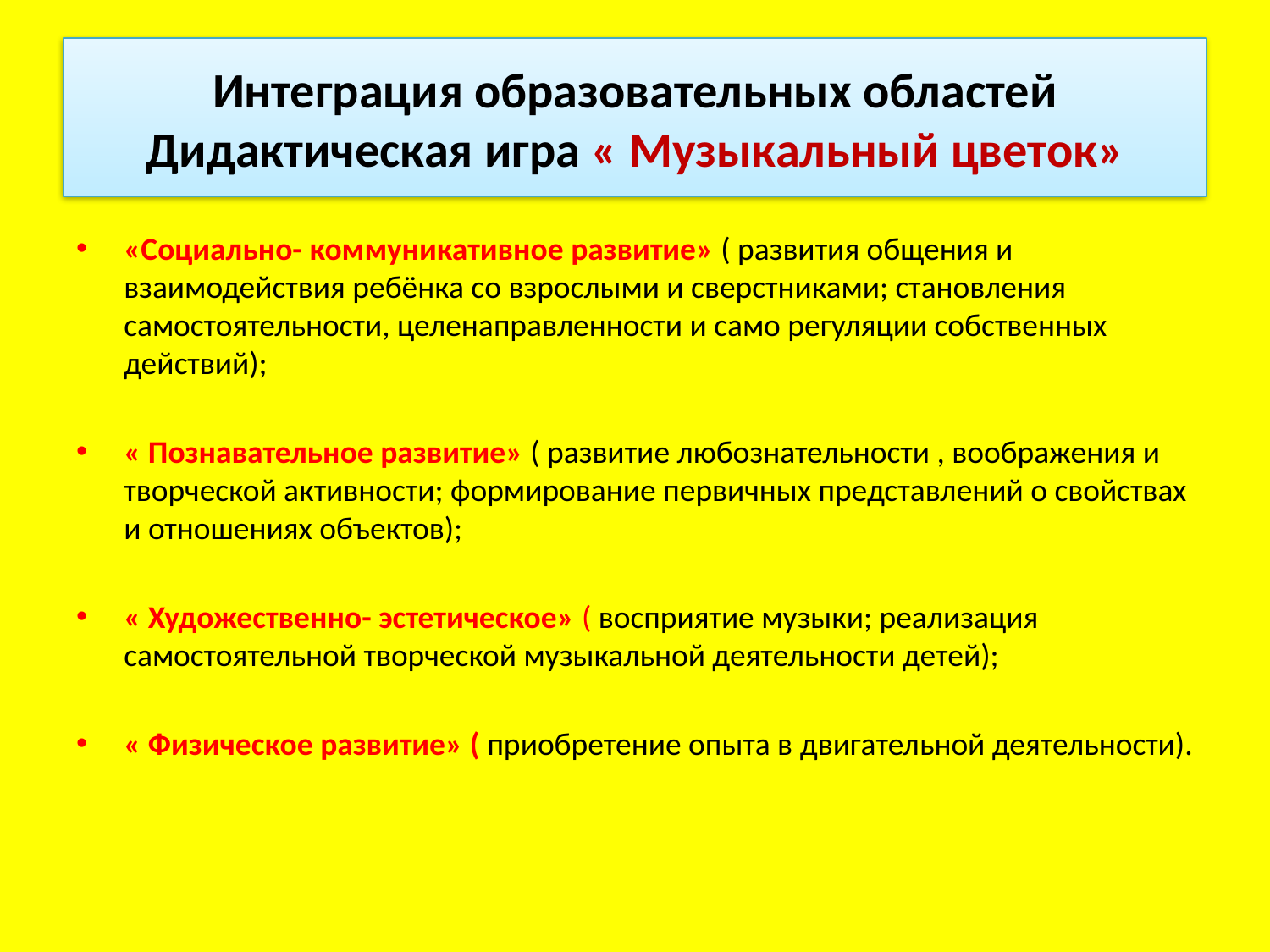

# Интеграция образовательных областей Дидактическая игра « Музыкальный цветок»
«Социально- коммуникативное развитие» ( развития общения и взаимодействия ребёнка со взрослыми и сверстниками; становления самостоятельности, целенаправленности и само регуляции собственных действий);

« Познавательное развитие» ( развитие любознательности , воображения и творческой активности; формирование первичных представлений о свойствах и отношениях объектов);

« Художественно- эстетическое» ( восприятие музыки; реализация самостоятельной творческой музыкальной деятельности детей);

« Физическое развитие» ( приобретение опыта в двигательной деятельности).